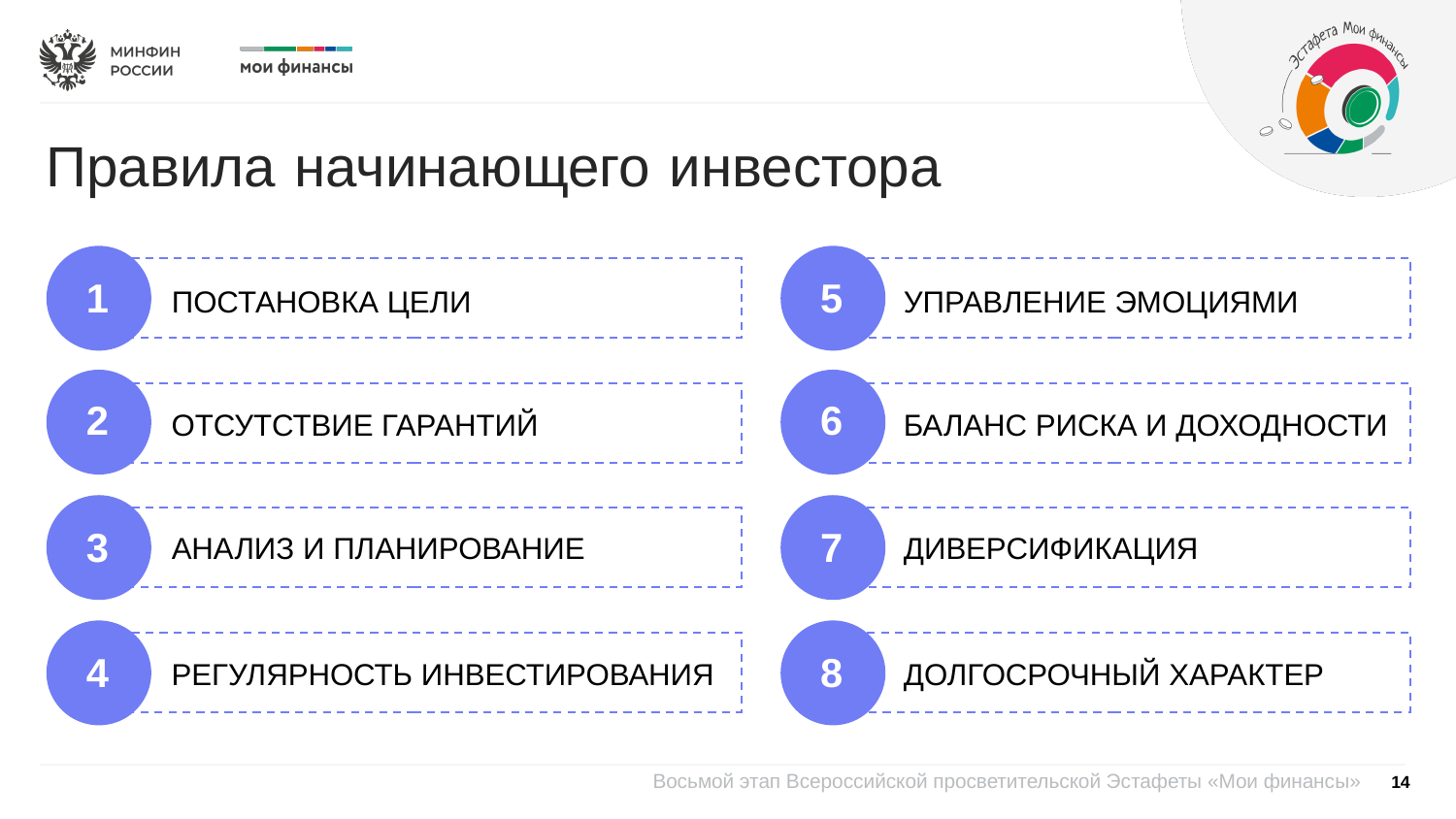

Правила начинающего инвестора

1
5
ПОСТАНОВКА ЦЕЛИ
УПРАВЛЕНИЕ ЭМОЦИЯМИ

2
6
ОТСУТСТВИЕ ГАРАНТИЙ
БАЛАНС РИСКА И ДОХОДНОСТИ

3
7
АНАЛИЗ И ПЛАНИРОВАНИЕ
ДИВЕРСИФИКАЦИЯ

4
8
РЕГУЛЯРНОСТЬ ИНВЕСТИРОВАНИЯ
ДОЛГОСРОЧНЫЙ ХАРАКТЕР
14